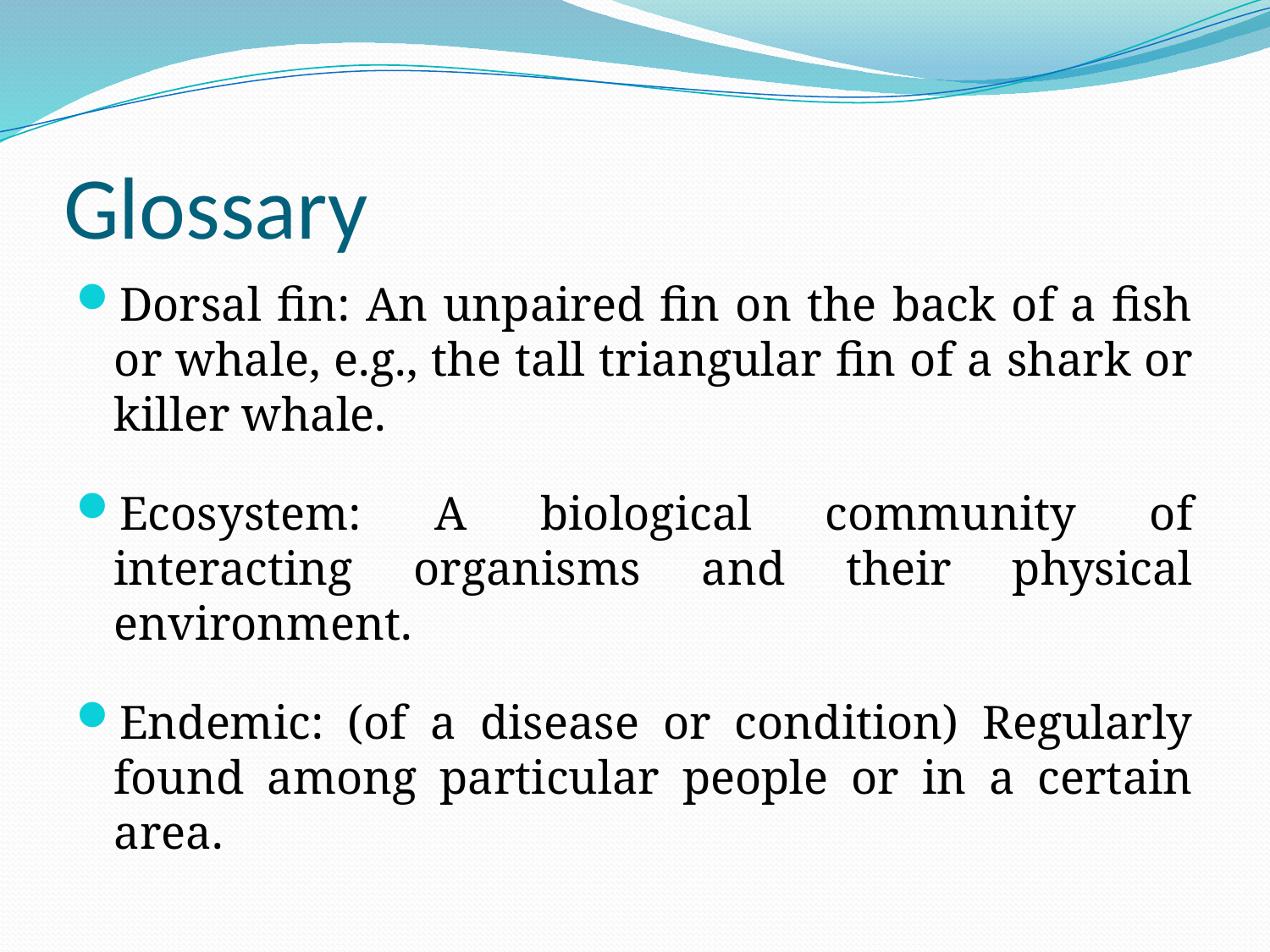

# Glossary
Dorsal fin: An unpaired fin on the back of a fish or whale, e.g., the tall triangular fin of a shark or killer whale.

Ecosystem: A biological community of interacting organisms and their physical environment.

Endemic: (of a disease or condition) Regularly found among particular people or in a certain area.